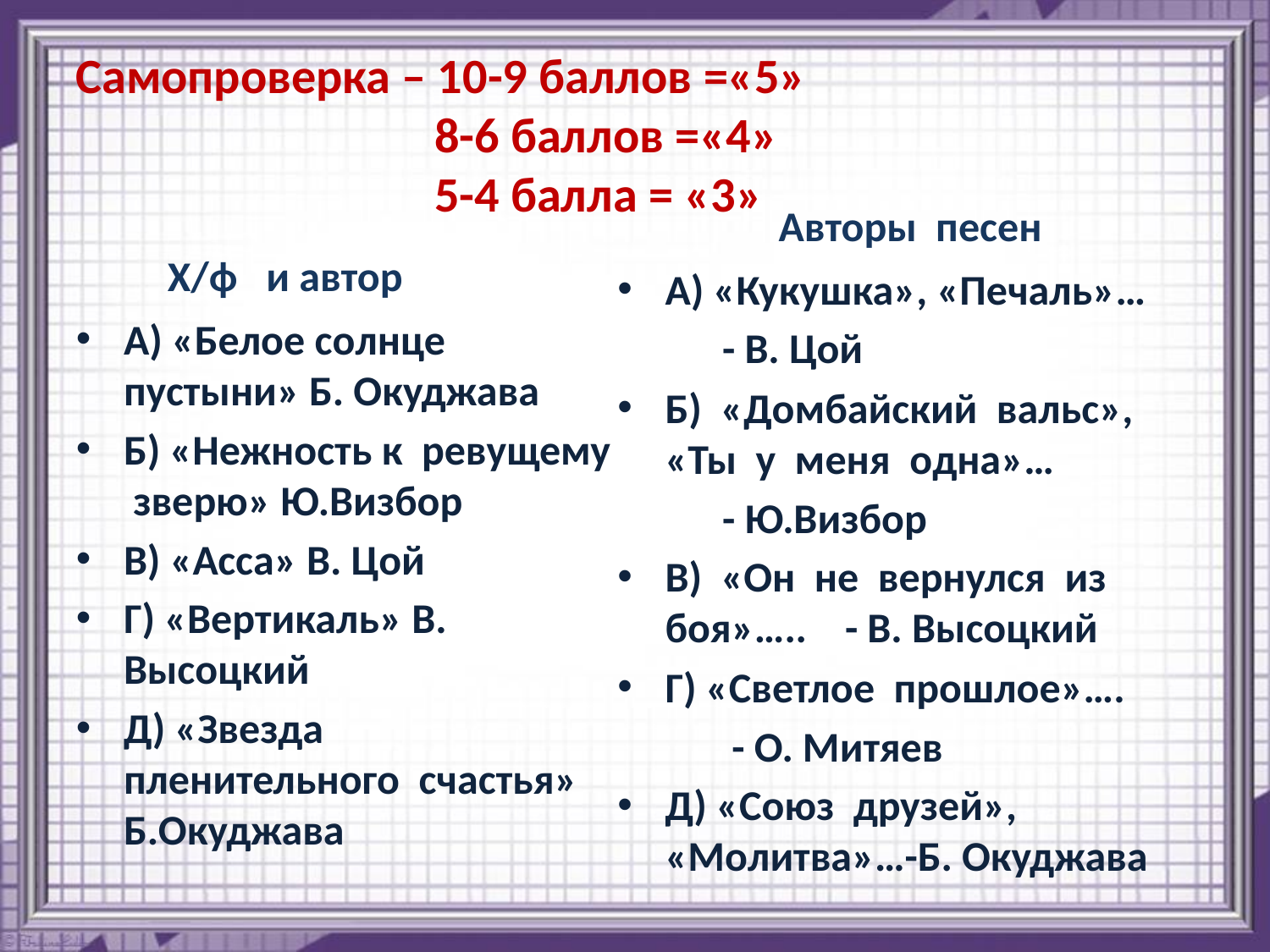

# Самопроверка – 10-9 баллов =«5» 8-6 баллов =«4» 5-4 балла = «3»
Авторы  песен
Х/ф   и автор
А) «Кукушка», «Печаль»…
           - В. Цой
Б)  «Домбайский  вальс», «Ты  у  меня  одна»…
           - Ю.Визбор
В)  «Он  не  вернулся  из  боя»…..    - В. Высоцкий
Г) «Светлое  прошлое»….
            - О. Митяев
Д) «Союз  друзей», «Молитва»…-Б. Окуджава

А) «Белое солнце  пустыни» Б. Окуджава
Б) «Нежность к  ревущему  зверю» Ю.Визбор
В) «Асса» В. Цой
Г) «Вертикаль» В. Высоцкий
Д) «Звезда  пленительного  счастья» Б.Окуджава